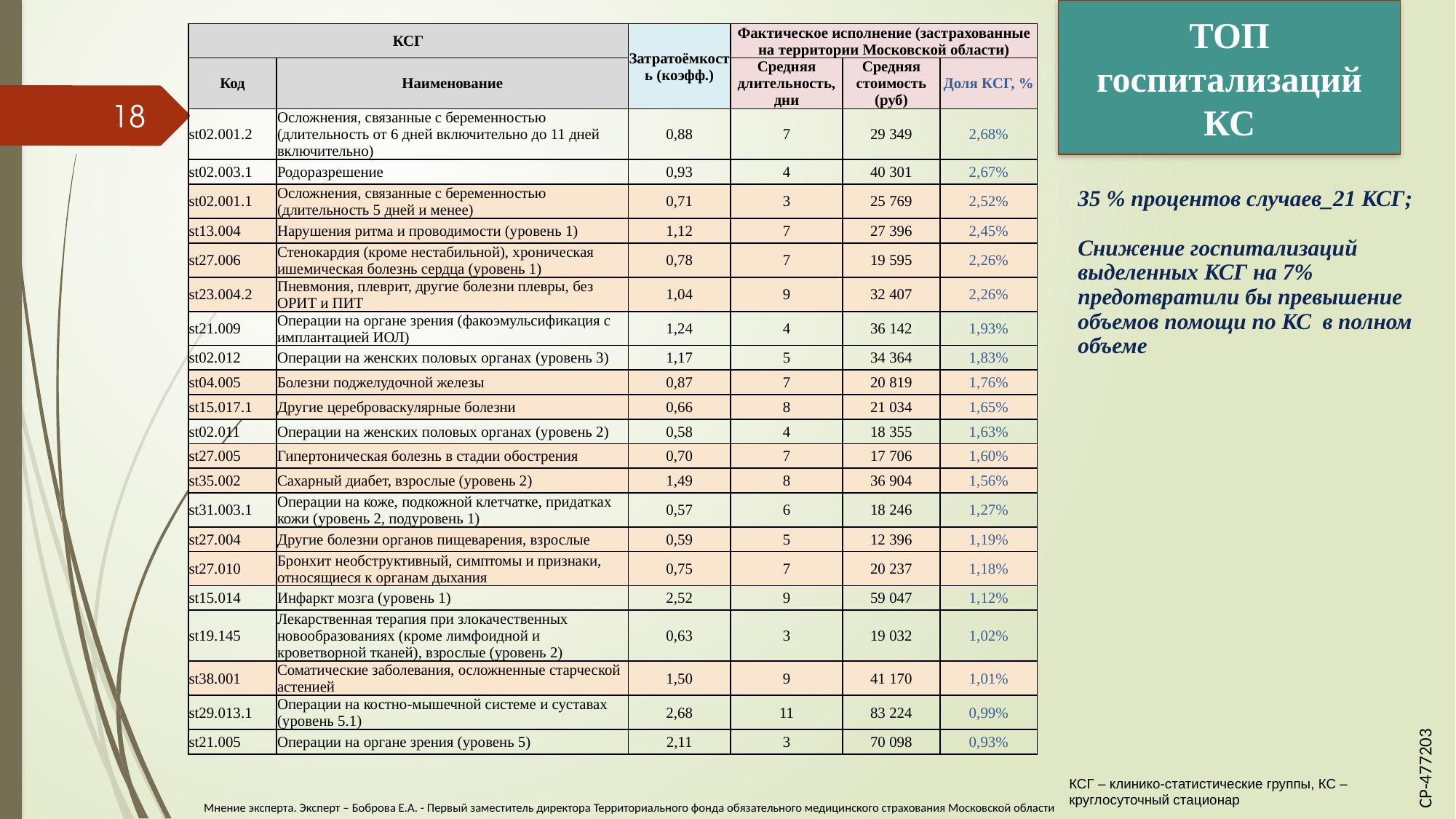

ТОП госпитализаций КС

| КСГ |  | Затратоёмкость (коэфф.) | Фактическое исполнение (застрахованные на территории Московской области) |  |  |
| --- | --- | --- | --- | --- | --- |
| Код | Наименование |  | Средняя длительность, дни | Средняя стоимость (руб) | Доля КСГ, % |
| st02.001.2 | Осложнения, связанные с беременностью (длительность от 6 дней включительно до 11 дней включительно) | 0,88 | 7 | 29 349 | 2,68% |
| st02.003.1 | Родоразрешение | 0,93 | 4 | 40 301 | 2,67% |
| st02.001.1 | Осложнения, связанные с беременностью (длительность 5 дней и менее) | 0,71 | 3 | 25 769 | 2,52% |
| st13.004 | Нарушения ритма и проводимости (уровень 1) | 1,12 | 7 | 27 396 | 2,45% |
| st27.006 | Стенокардия (кроме нестабильной), хроническая ишемическая болезнь сердца (уровень 1) | 0,78 | 7 | 19 595 | 2,26% |
| st23.004.2 | Пневмония, плеврит, другие болезни плевры, без ОРИТ и ПИТ | 1,04 | 9 | 32 407 | 2,26% |
| st21.009 | Операции на органе зрения (факоэмульсификация с имплантацией ИОЛ) | 1,24 | 4 | 36 142 | 1,93% |
| st02.012 | Операции на женских половых органах (уровень 3) | 1,17 | 5 | 34 364 | 1,83% |
| st04.005 | Болезни поджелудочной железы | 0,87 | 7 | 20 819 | 1,76% |
| st15.017.1 | Другие цереброваскулярные болезни | 0,66 | 8 | 21 034 | 1,65% |
| st02.011 | Операции на женских половых органах (уровень 2) | 0,58 | 4 | 18 355 | 1,63% |
| st27.005 | Гипертоническая болезнь в стадии обострения | 0,70 | 7 | 17 706 | 1,60% |
| st35.002 | Сахарный диабет, взрослые (уровень 2) | 1,49 | 8 | 36 904 | 1,56% |
| st31.003.1 | Операции на коже, подкожной клетчатке, придатках кожи (уровень 2, подуровень 1) | 0,57 | 6 | 18 246 | 1,27% |
| st27.004 | Другие болезни органов пищеварения, взрослые | 0,59 | 5 | 12 396 | 1,19% |
| st27.010 | Бронхит необструктивный, симптомы и признаки, относящиеся к органам дыхания | 0,75 | 7 | 20 237 | 1,18% |
| st15.014 | Инфаркт мозга (уровень 1) | 2,52 | 9 | 59 047 | 1,12% |
| st19.145 | Лекарственная терапия при злокачественных новообразованиях (кроме лимфоидной и кроветворной тканей), взрослые (уровень 2) | 0,63 | 3 | 19 032 | 1,02% |
| st38.001 | Соматические заболевания, осложненные старческой астенией | 1,50 | 9 | 41 170 | 1,01% |
| st29.013.1 | Операции на костно-мышечной системе и суставах (уровень 5.1) | 2,68 | 11 | 83 224 | 0,99% |
| st21.005 | Операции на органе зрения (уровень 5) | 2,11 | 3 | 70 098 | 0,93% |
18
35 % процентов случаев_21 КСГ;

Снижение госпитализаций выделенных КСГ на 7% предотвратили бы превышение объемов помощи по КС  в полном объеме

CP-477203
КСГ – клинико-статистические группы, КС – круглосуточный стационар
Мнение эксперта. Эксперт – Боброва Е.А. - Первый заместитель директора Территориального фонда обязательного медицинского страхования Московской области